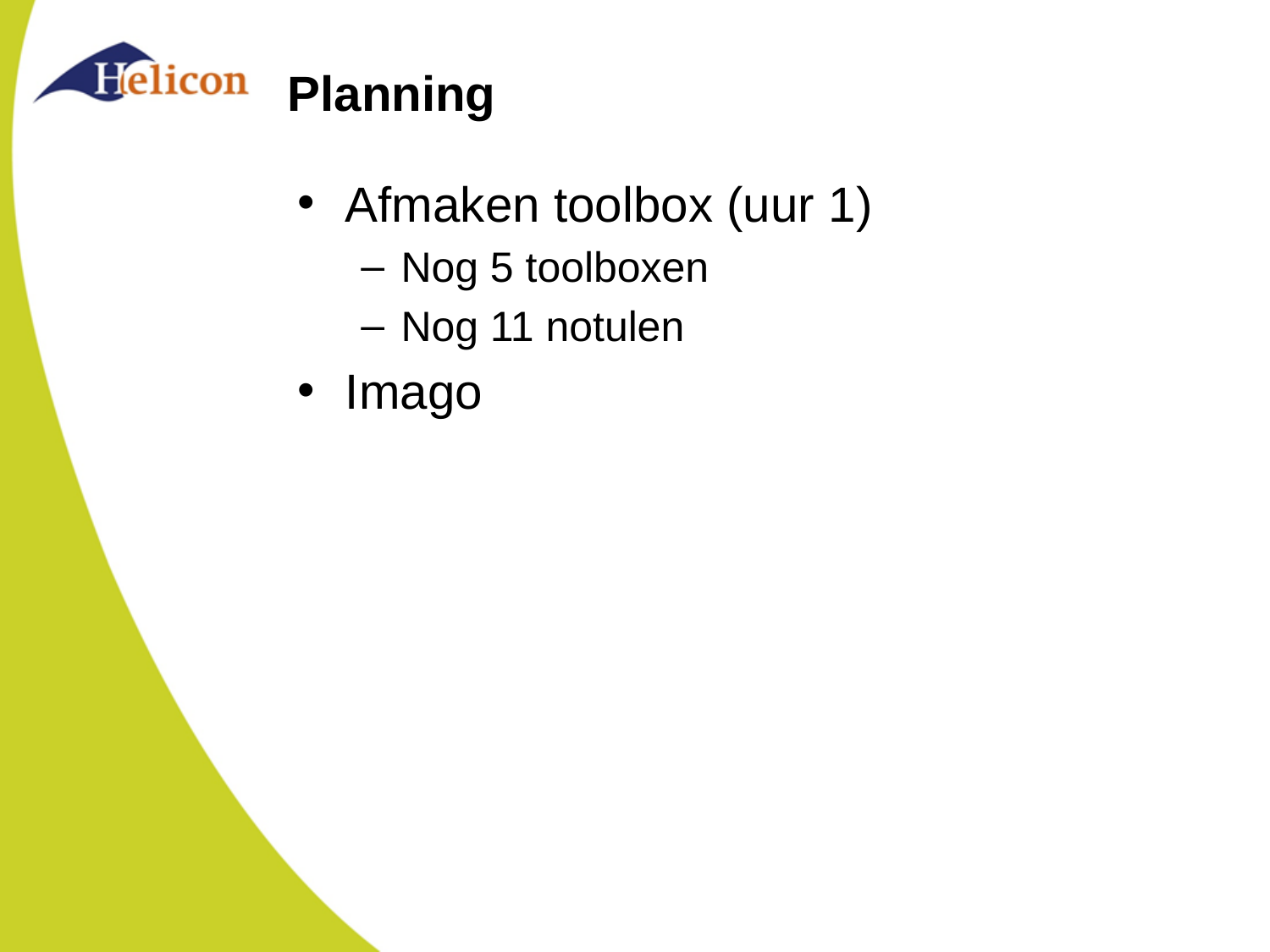

# Planning
Afmaken toolbox (uur 1)
Nog 5 toolboxen
Nog 11 notulen
Imago